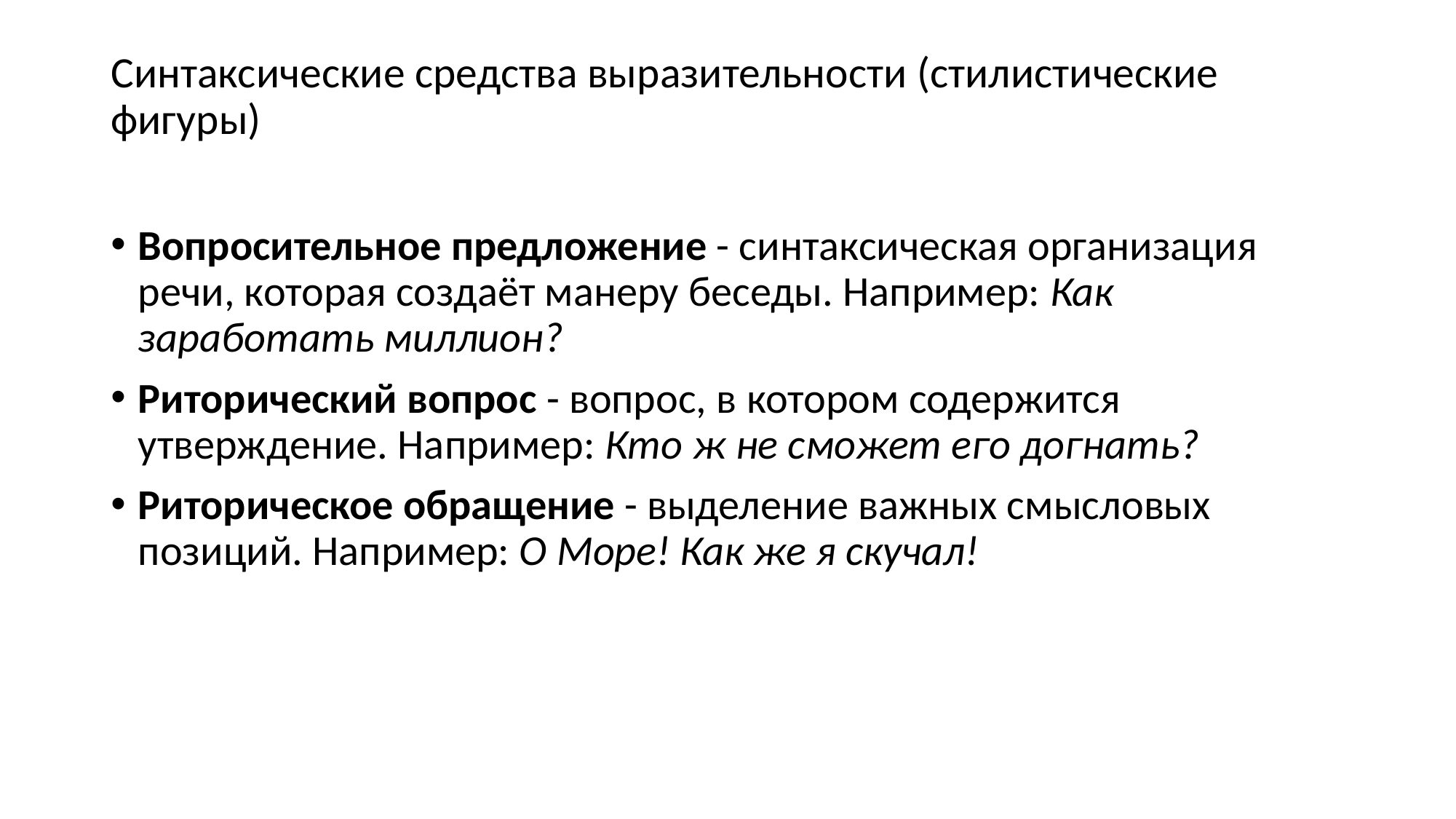

# Синтаксические средства выразительности (стилистические фигуры)
Вопросительное предложение - синтаксическая организация речи, которая создаёт манеру беседы. Например: Как заработать миллион?
Риторический вопрос - вопрос, в котором содержится утверждение. Например: Кто ж не сможет его догнать?
Риторическое обращение - выделение важных смысловых позиций. Например: О Море! Как же я скучал!